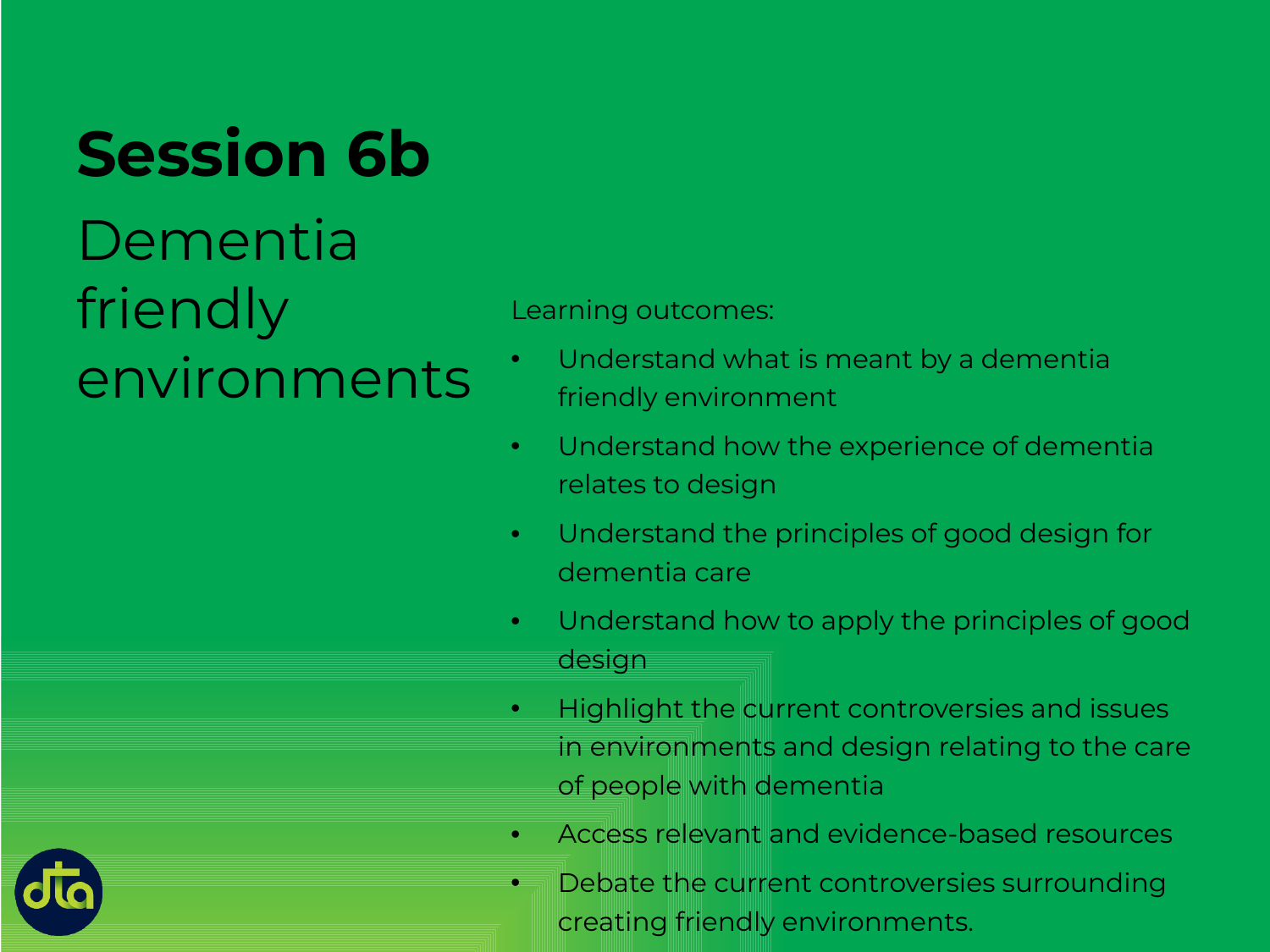

Session 6b
Dementia friendly environments
Learning outcomes:
Understand what is meant by a dementia friendly environment
Understand how the experience of dementia relates to design
Understand the principles of good design for dementia care
Understand how to apply the principles of good design
Highlight the current controversies and issues in environments and design relating to the care of people with dementia
Access relevant and evidence-based resources
Debate the current controversies surrounding creating friendly environments.